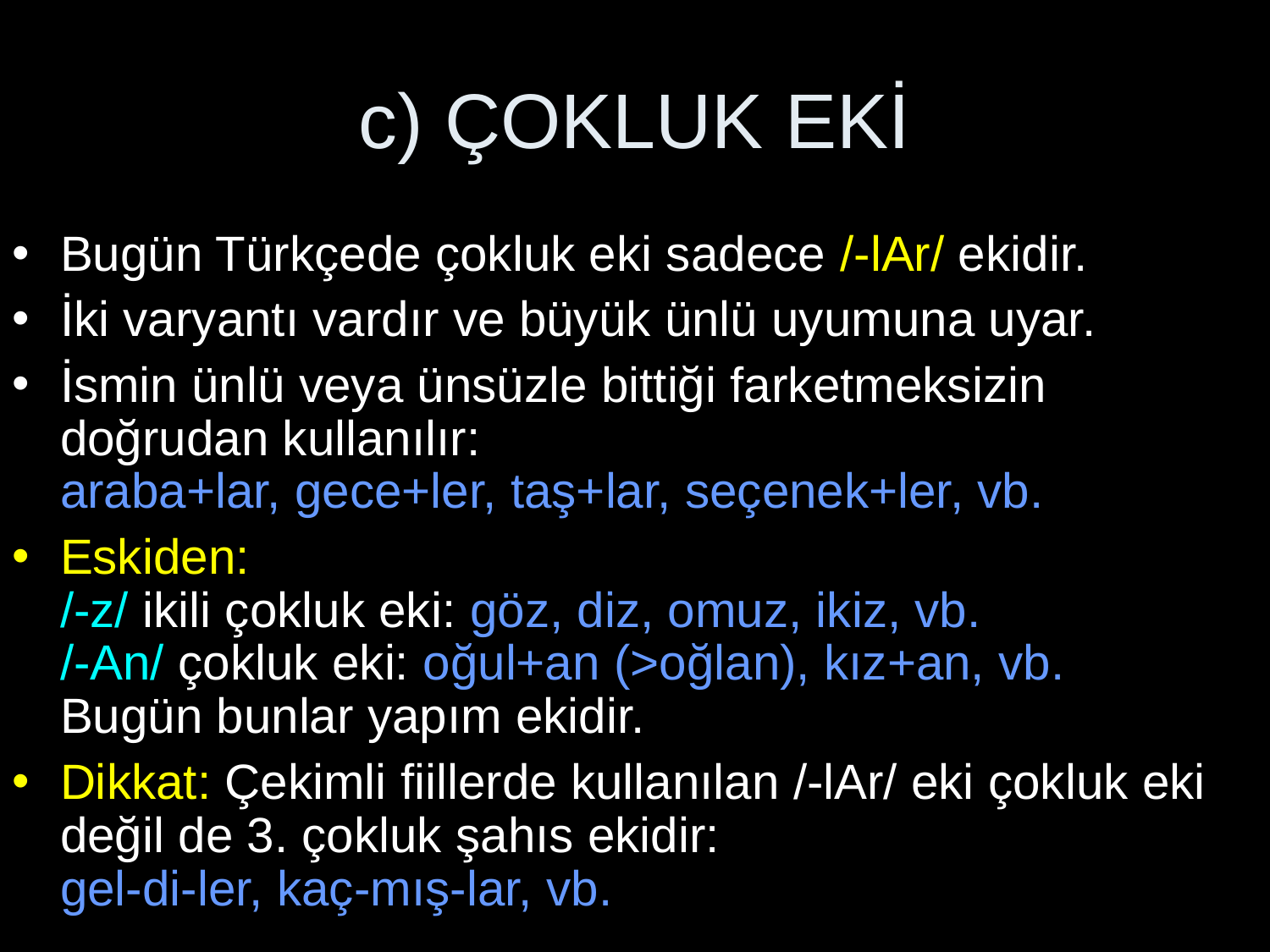

# c) ÇOKLUK EKİ
Bugün Türkçede çokluk eki sadece /-lAr/ ekidir.
İki varyantı vardır ve büyük ünlü uyumuna uyar.
İsmin ünlü veya ünsüzle bittiği farketmeksizin doğrudan kullanılır:
araba+lar, gece+ler, taş+lar, seçenek+ler, vb.
Eskiden:
/-z/ ikili çokluk eki: göz, diz, omuz, ikiz, vb.
/-An/ çokluk eki: oğul+an (>oğlan), kız+an, vb.
Bugün bunlar yapım ekidir.
Dikkat: Çekimli fiillerde kullanılan /-lAr/ eki çokluk eki değil de 3. çokluk şahıs ekidir:
gel-di-ler, kaç-mış-lar, vb.